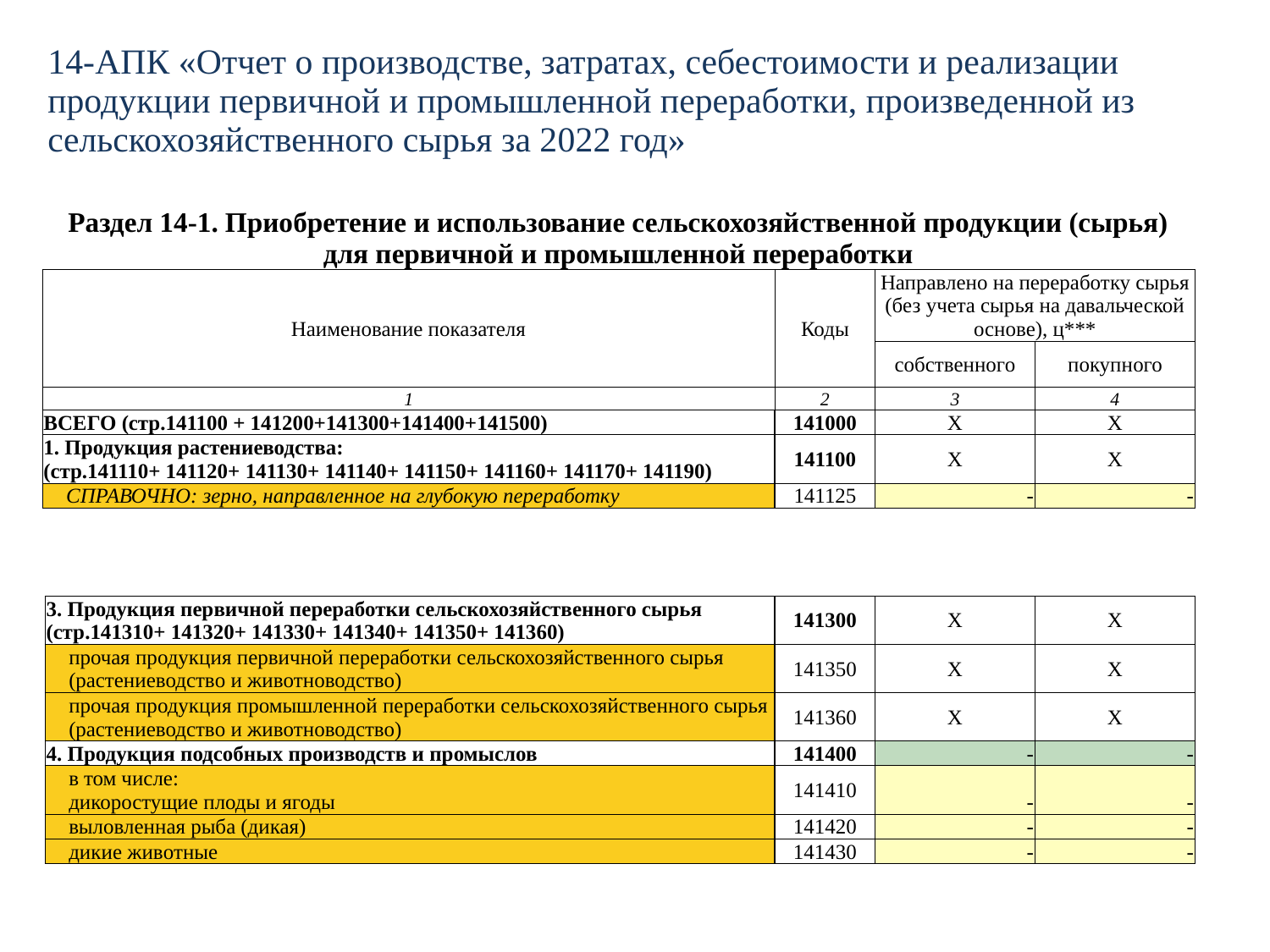

14-АПК «Отчет о производстве, затратах, себестоимости и реализации продукции первичной и промышленной переработки, произведенной из сельскохозяйственного сырья за 2022 год»
| Раздел 14-1. Приобретение и использование сельскохозяйственной продукции (сырья) для первичной и промышленной переработки |  |  |  |
| --- | --- | --- | --- |
| Наименование показателя | Коды | Направлено на переработку сырья (без учета сырья на давальческой основе), ц\*\*\* |  |
|  |  | собственного | покупного |
| 1 | 2 | 3 | 4 |
| ВСЕГО (стр.141100 + 141200+141300+141400+141500) | 141000 | Х | Х |
| 1. Продукция растениеводства: (стр.141110+ 141120+ 141130+ 141140+ 141150+ 141160+ 141170+ 141190) | 141100 | Х | Х |
| СПРАВОЧНО: зерно, направленное на глубокую переработку | 141125 | - | - |
| 3. Продукция первичной переработки сельскохозяйственного сырья (стр.141310+ 141320+ 141330+ 141340+ 141350+ 141360) | 141300 | Х | Х |
| --- | --- | --- | --- |
| прочая продукция первичной переработки сельскохозяйственного сырья (растениеводство и животноводство) | 141350 | Х | Х |
| прочая продукция промышленной переработки сельскохозяйственного сырья (растениеводство и животноводство) | 141360 | Х | Х |
| 4. Продукция подсобных производств и промыслов | 141400 | - | - |
| в том числе: дикоростущие плоды и ягоды | 141410 | - | - |
| выловленная рыба (дикая) | 141420 | - | - |
| дикие животные | 141430 | - | - |